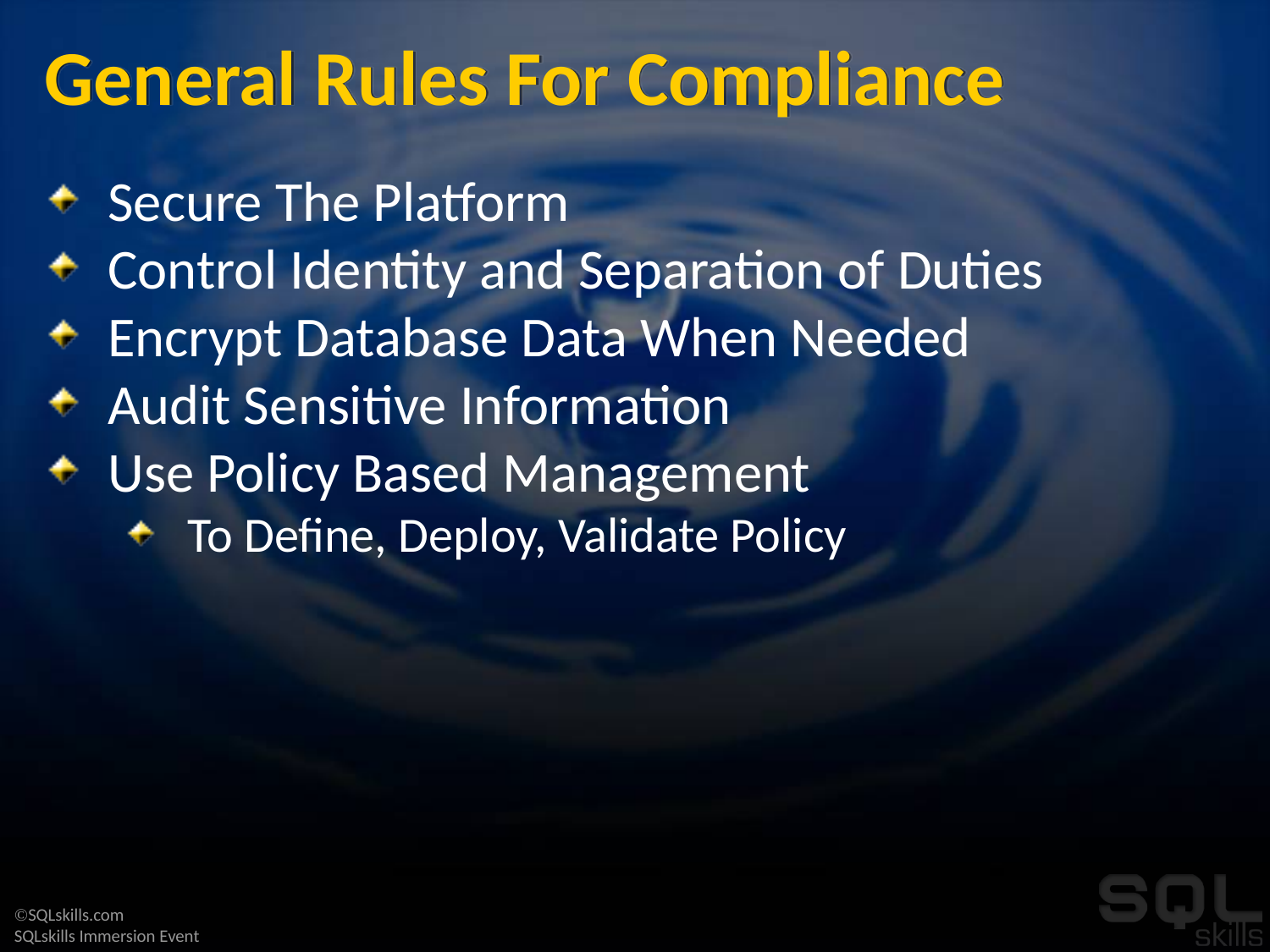

# General Rules For Compliance
Secure The Platform
Control Identity and Separation of Duties
Encrypt Database Data When Needed
Audit Sensitive Information
Use Policy Based Management
To Define, Deploy, Validate Policy